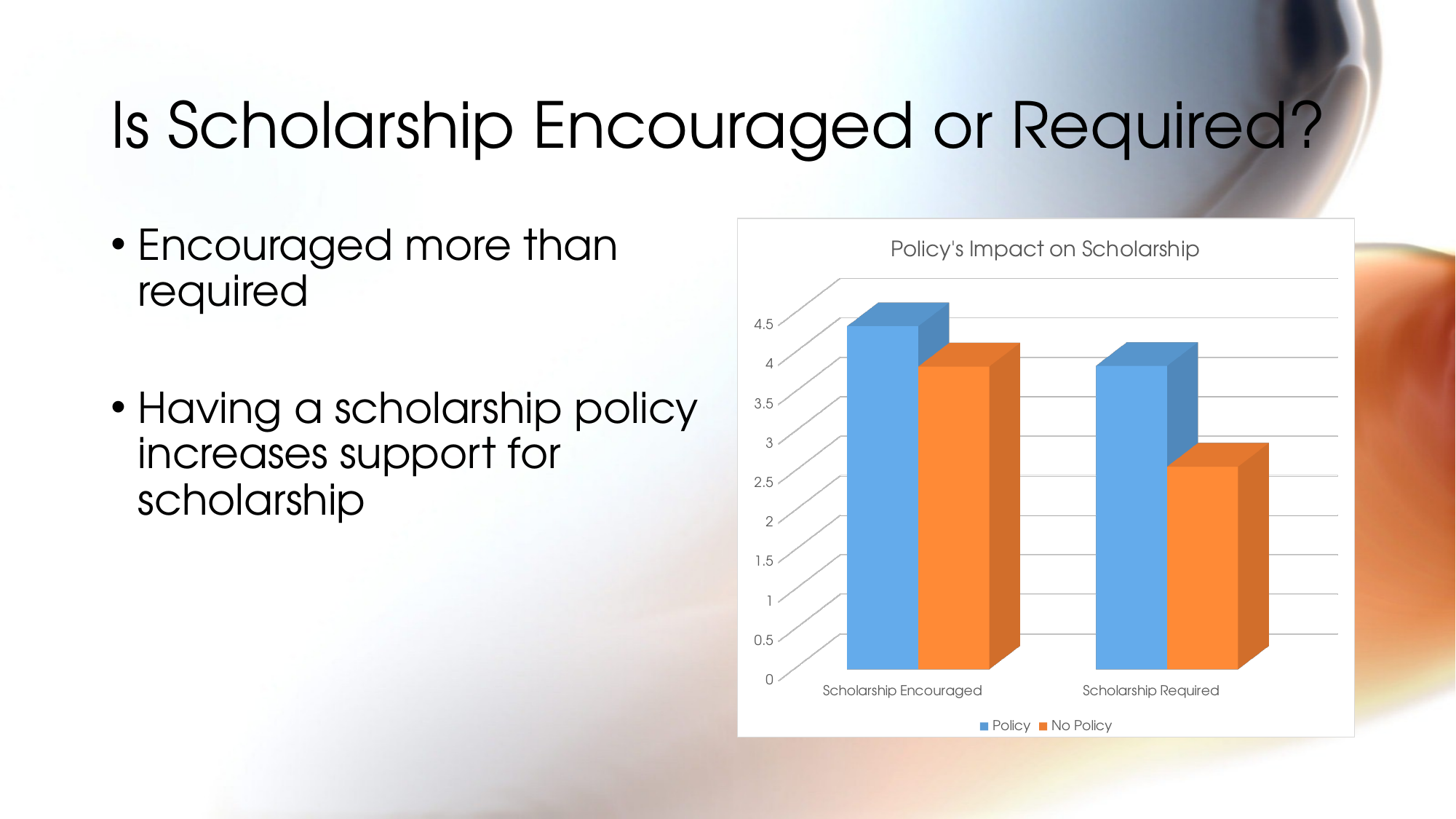

# Is Scholarship Encouraged or Required?
Encouraged more than required

Having a scholarship policy increases support for scholarship

[unsupported chart]